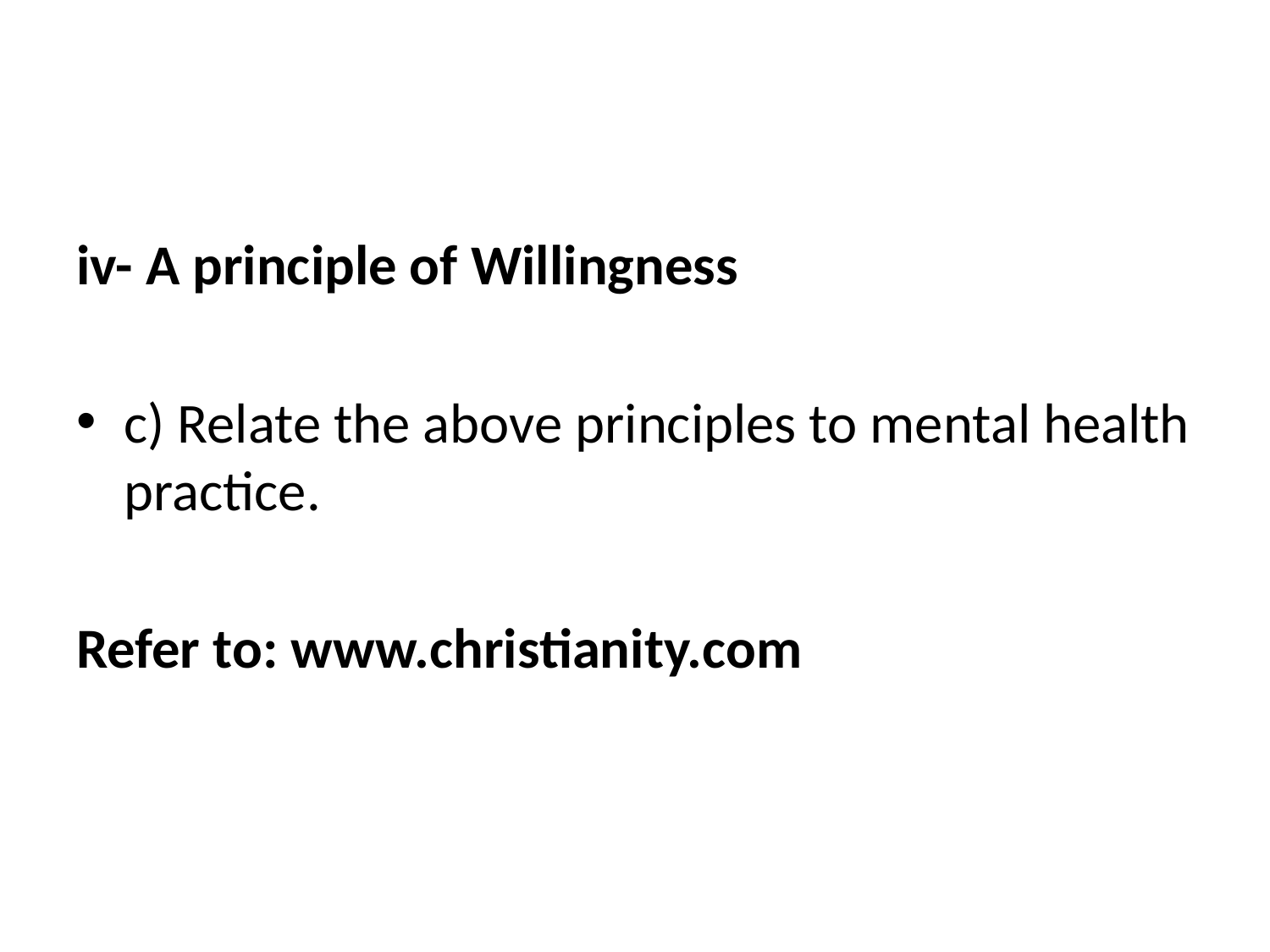

#
iv- A principle of Willingness

c) Relate the above principles to mental health practice.

Refer to: www.christianity.com